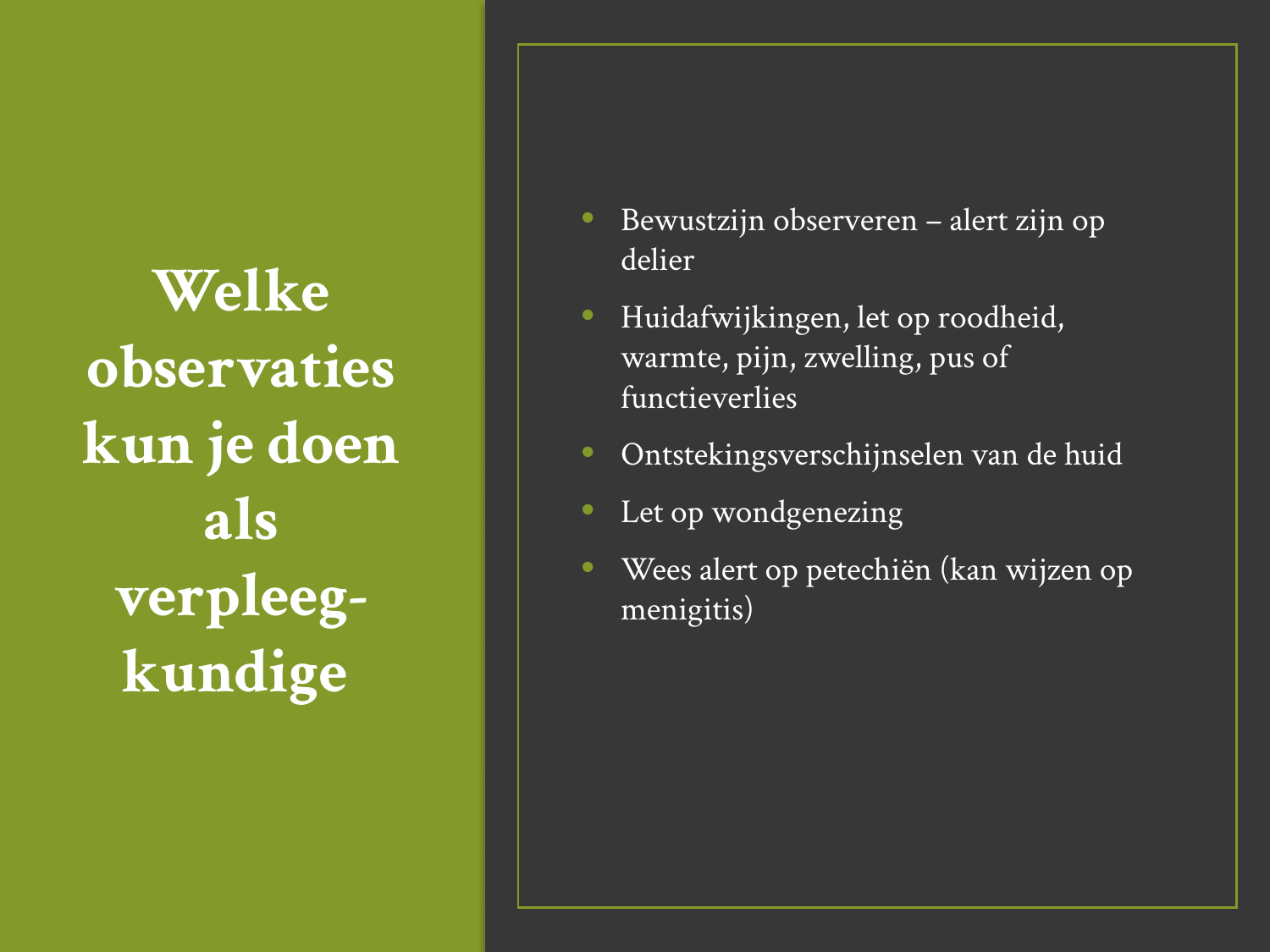

# Welke observaties kun je doen als verpleeg- kundige
Bewustzijn observeren – alert zijn op delier
Huidafwijkingen, let op roodheid, warmte, pijn, zwelling, pus of functieverlies
Ontstekingsverschijnselen van de huid
Let op wondgenezing
Wees alert op petechiën (kan wijzen op menigitis)